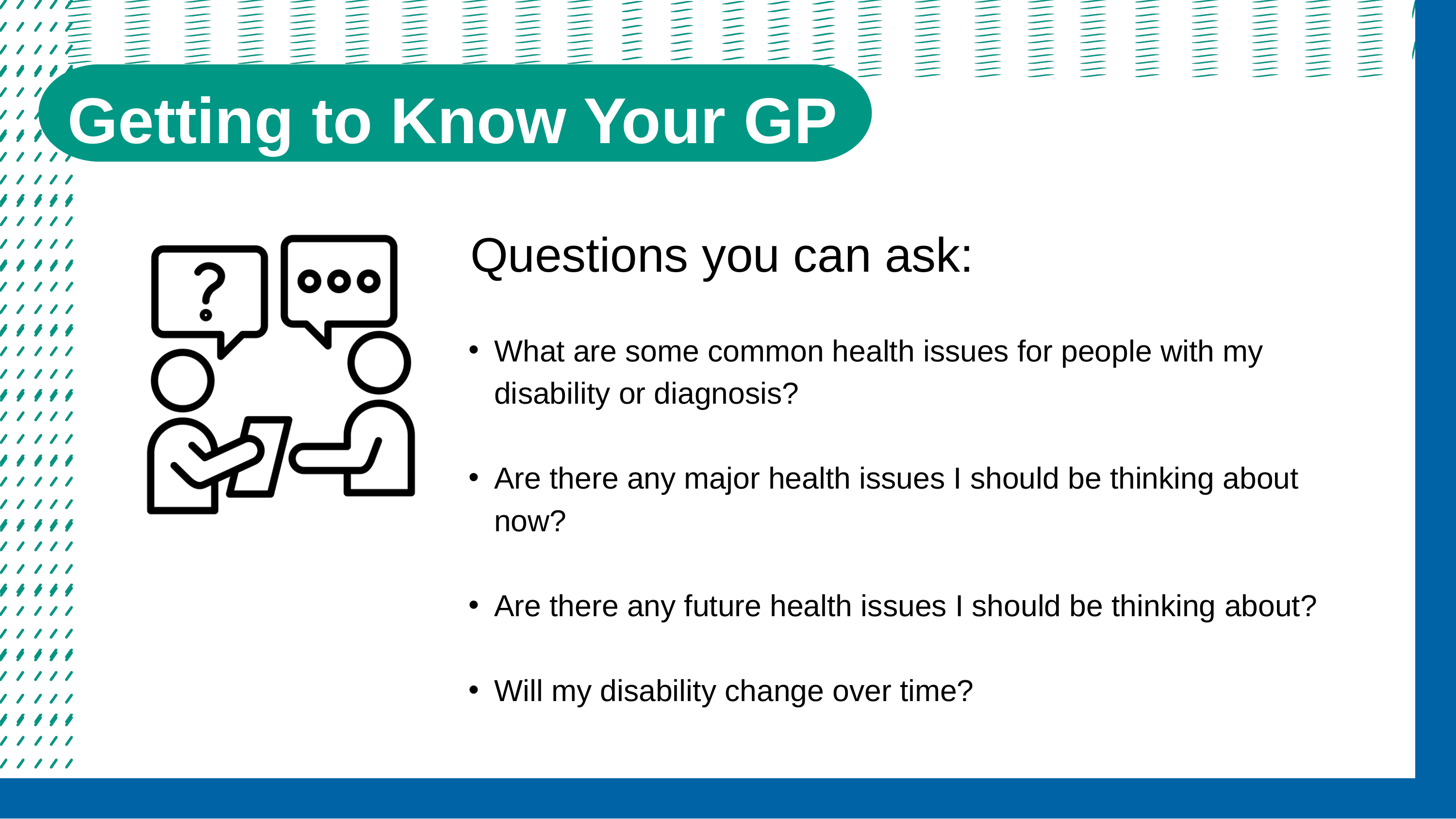

Getting to Know Your GP

Questions you can ask:
What are some common health issues for people with my disability or diagnosis?

Are there any major health issues I should be thinking about now?

Are there any future health issues I should be thinking about?

Will my disability change over time?